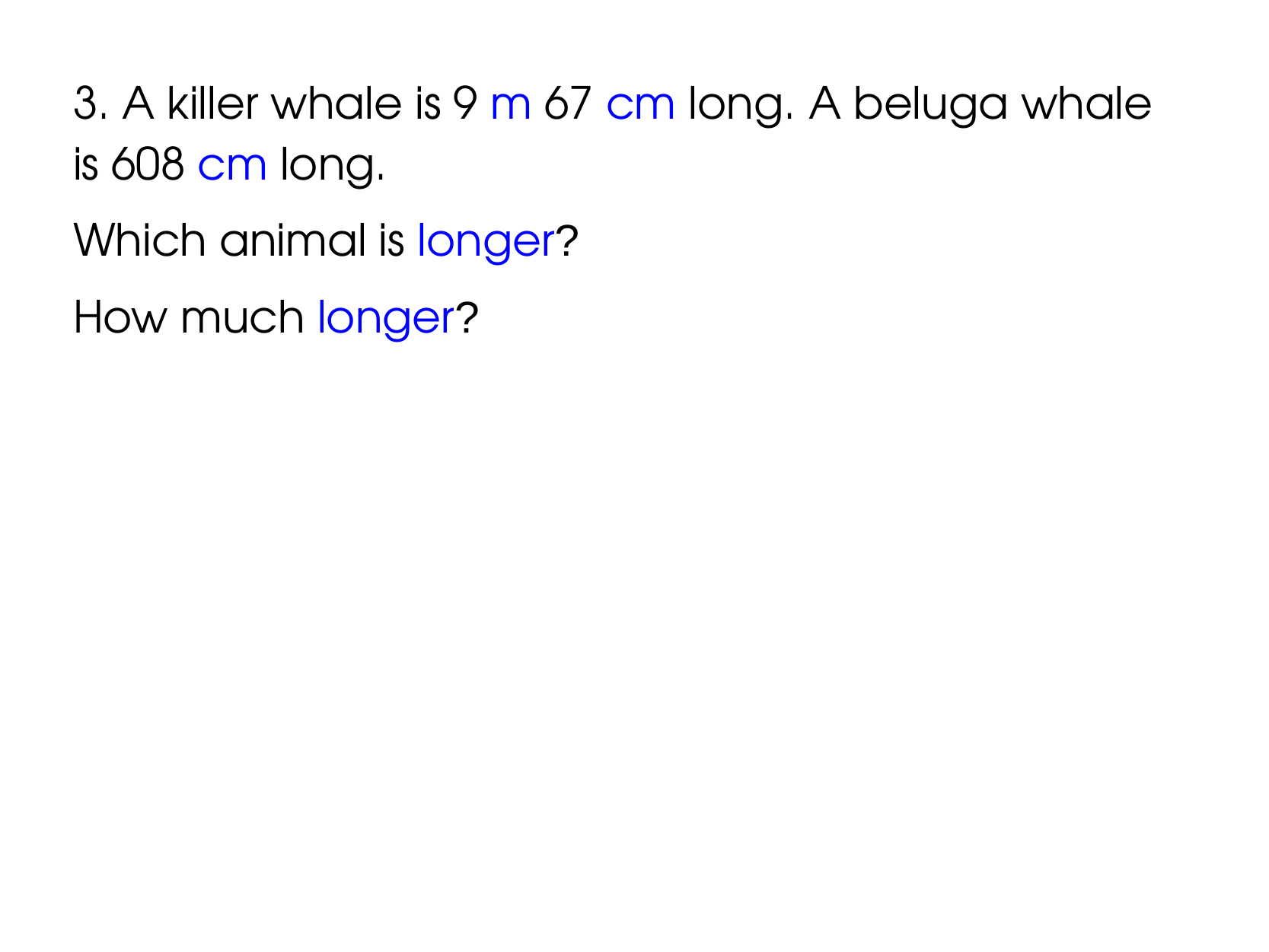

3. A killer whale is 9 m 67 cm long. A beluga whale is 608 cm long.
Which animal is longer?
How much longer?